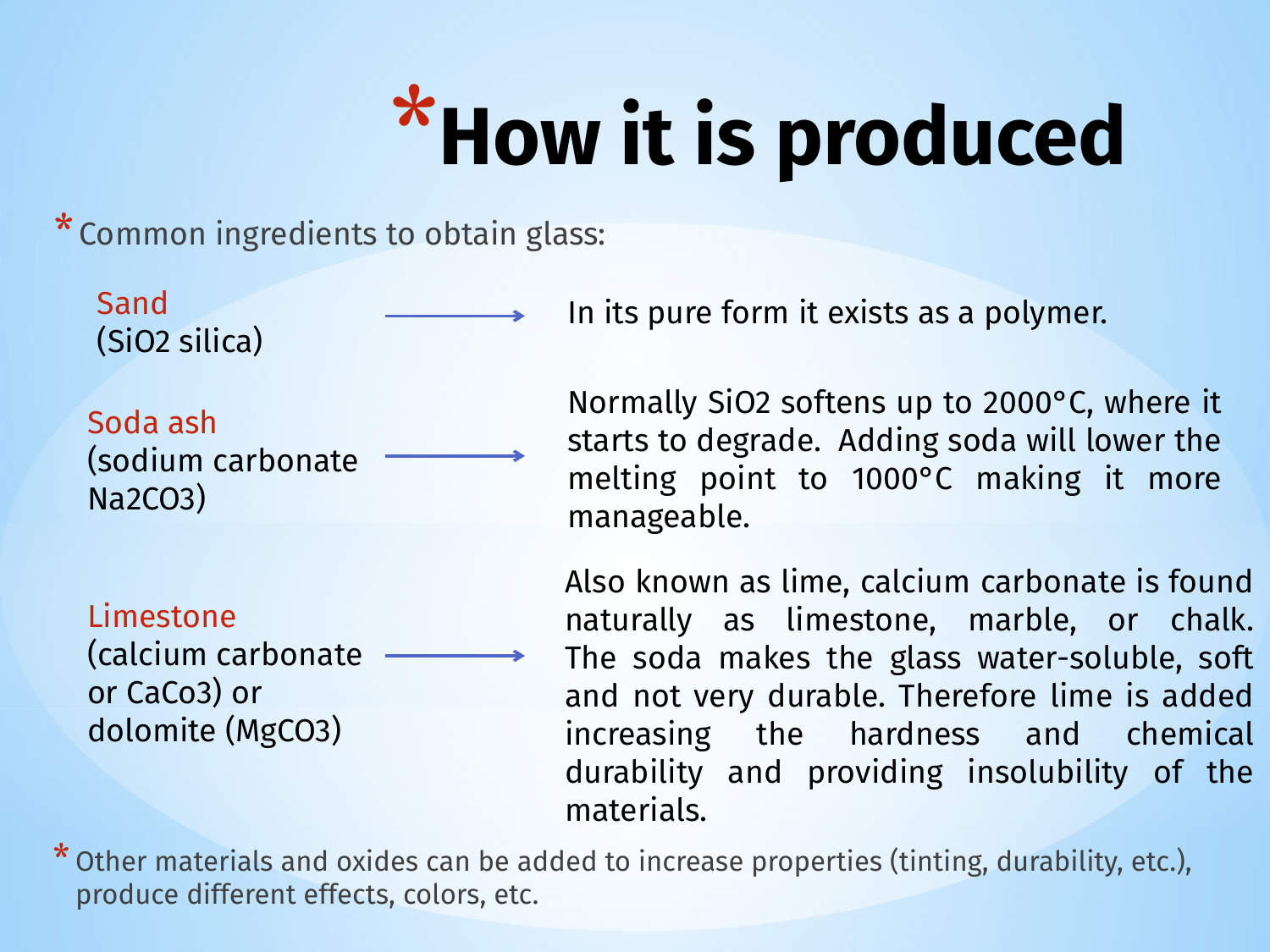

# How it is produced
Common ingredients to obtain glass:
Sand
(SiO2 silica)
In its pure form it exists as a polymer.

Normally SiO2 softens up to 2000°C, where it starts to degrade.  Adding soda will lower the melting point to 1000°C making it more manageable.
Soda ash
(sodium carbonate Na2CO3)
Also known as lime, calcium carbonate is found naturally as limestone, marble, or chalk.
The soda makes the glass water-soluble, soft and not very durable. Therefore lime is added increasing the hardness and chemical durability and providing insolubility of the materials.

Limestone
(calcium carbonate or CaCo3) or dolomite (MgCO3)
Other materials and oxides can be added to increase properties (tinting, durability, etc.), produce different effects, colors, etc.